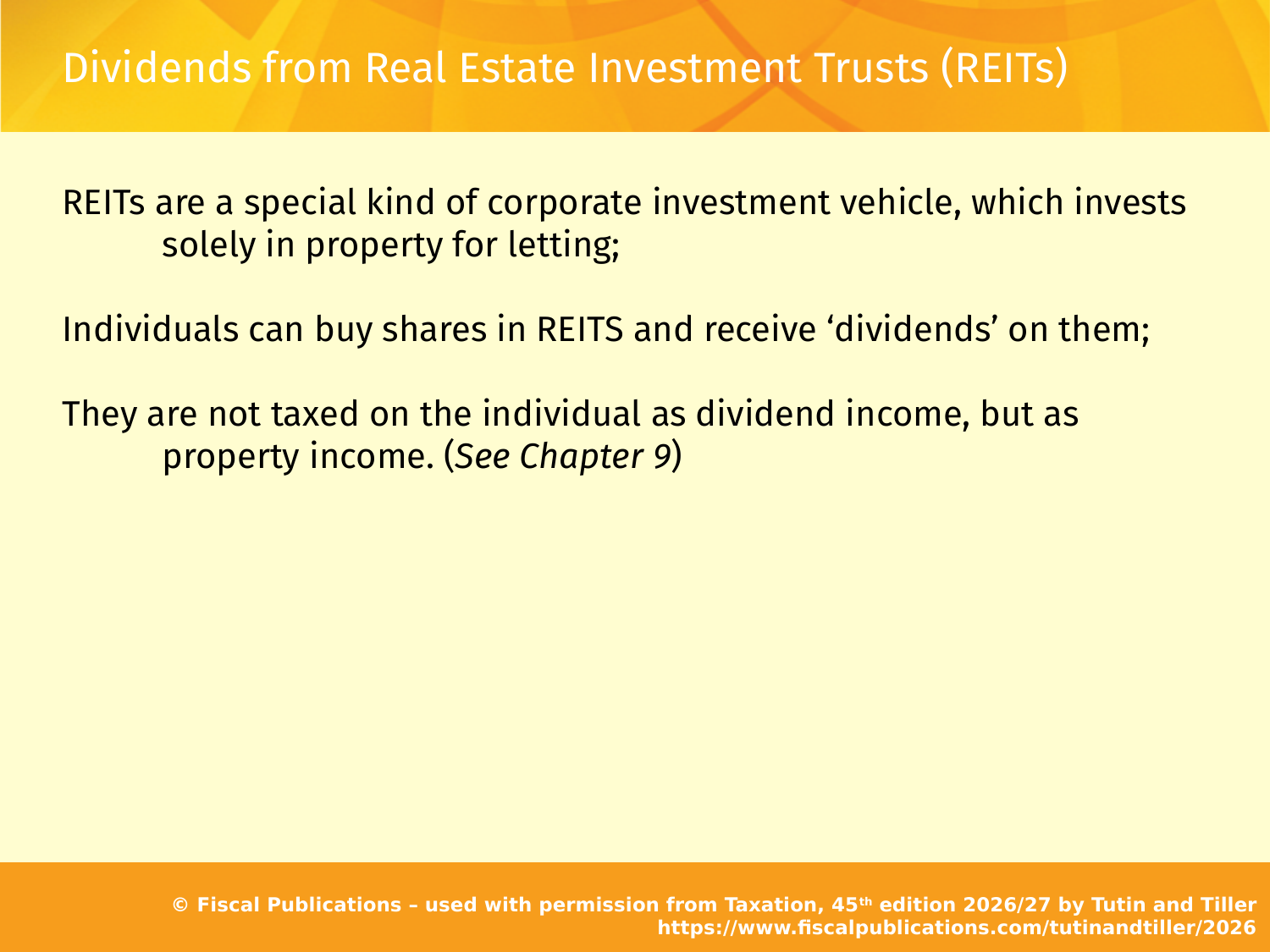

# Dividends from Real Estate Investment Trusts (REITs)

REITs are a special kind of corporate investment vehicle, which invests solely in property for letting;

Individuals can buy shares in REITS and receive ‘dividends’ on them;

They are not taxed on the individual as dividend income, but as property income. (See Chapter 9)